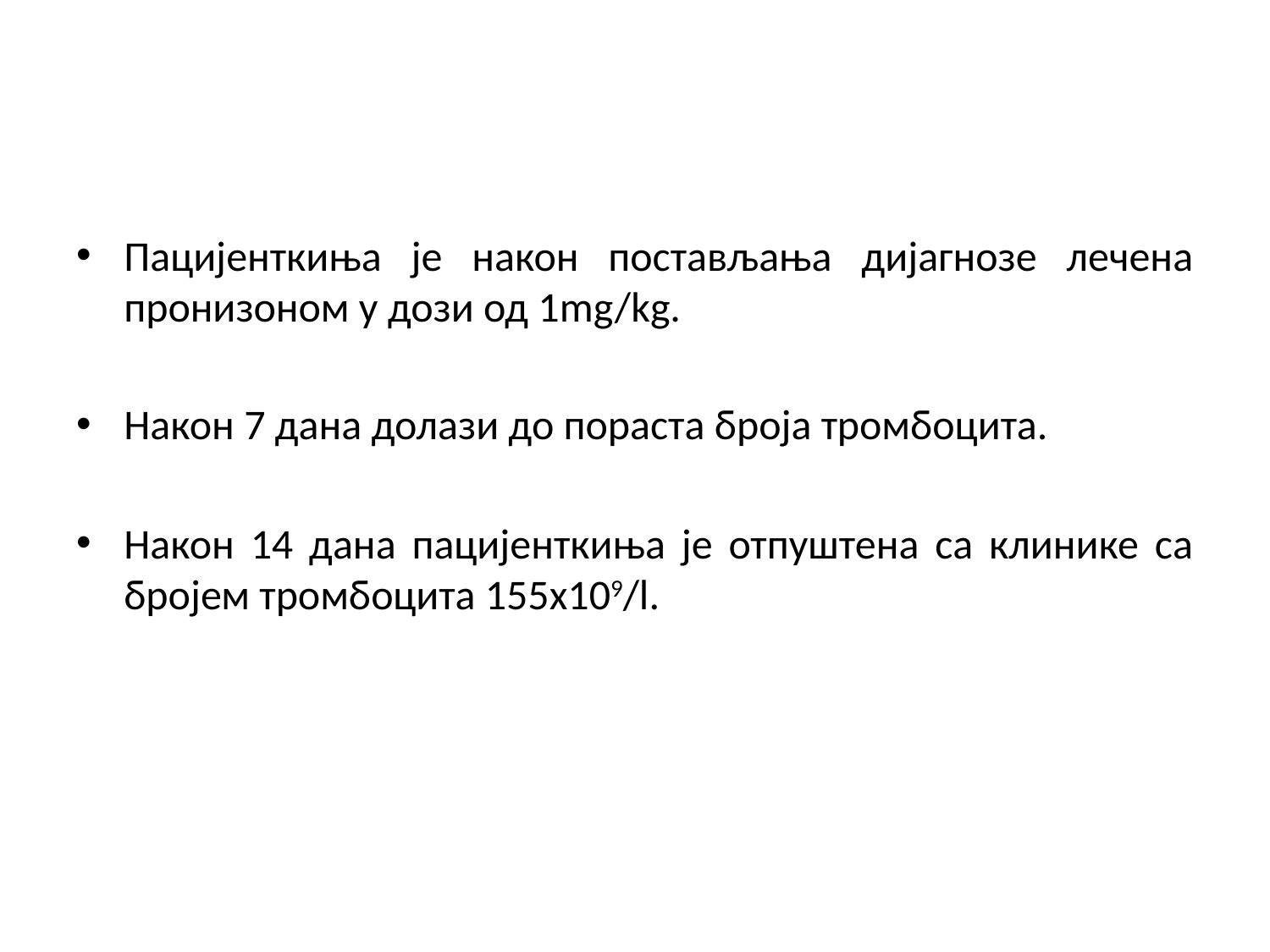

#
Пацијенткиња је након постављања дијагнозе лечена пронизоном у дози од 1mg/kg.

Након 7 дана долази до пораста броја тромбоцита.

Након 14 дана пацијенткиња је отпуштена са клинике са бројем тромбоцита 155x109/l.